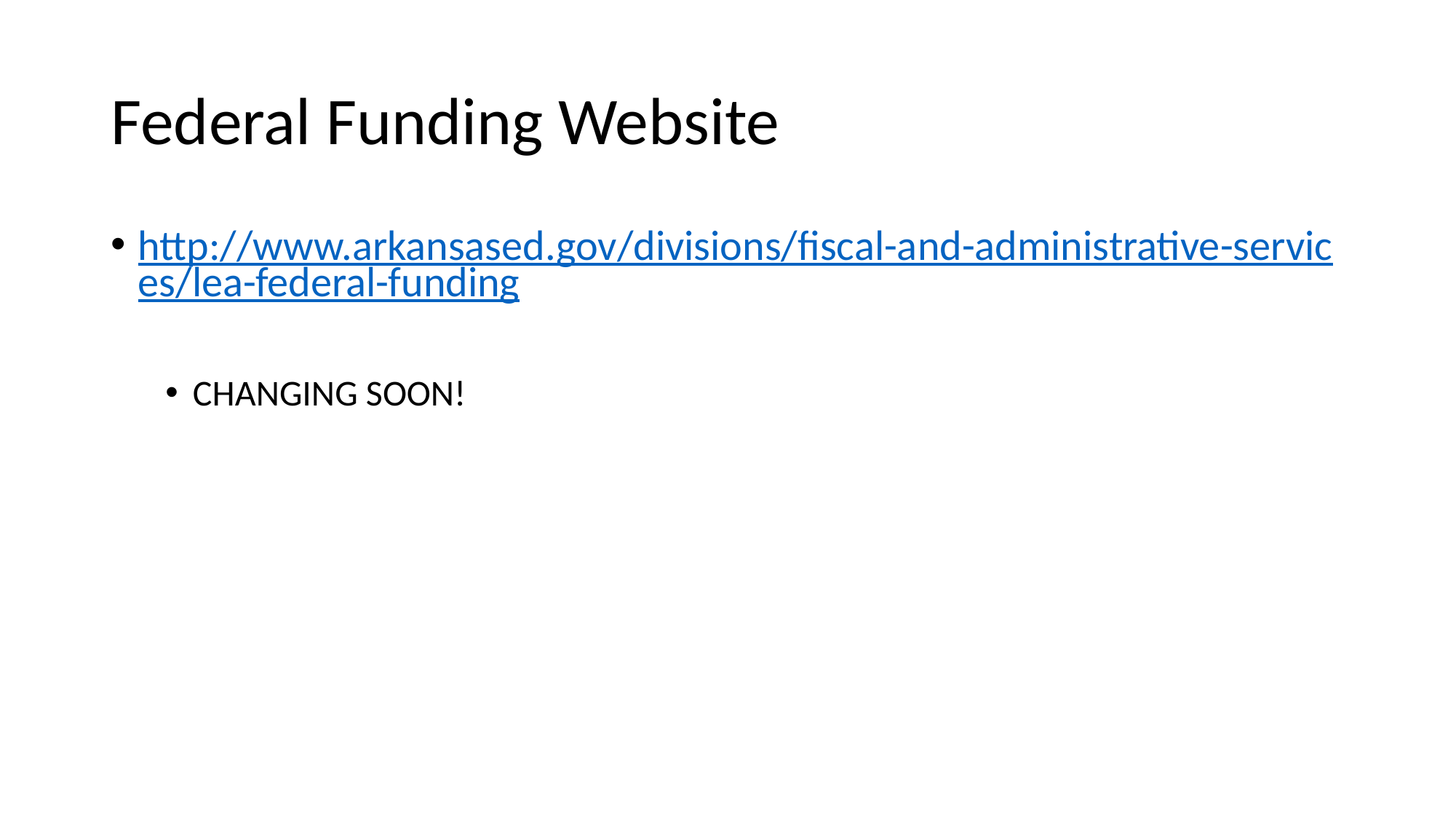

# Federal Funding Website
http://www.arkansased.gov/divisions/fiscal-and-administrative-services/lea-federal-funding

CHANGING SOON!